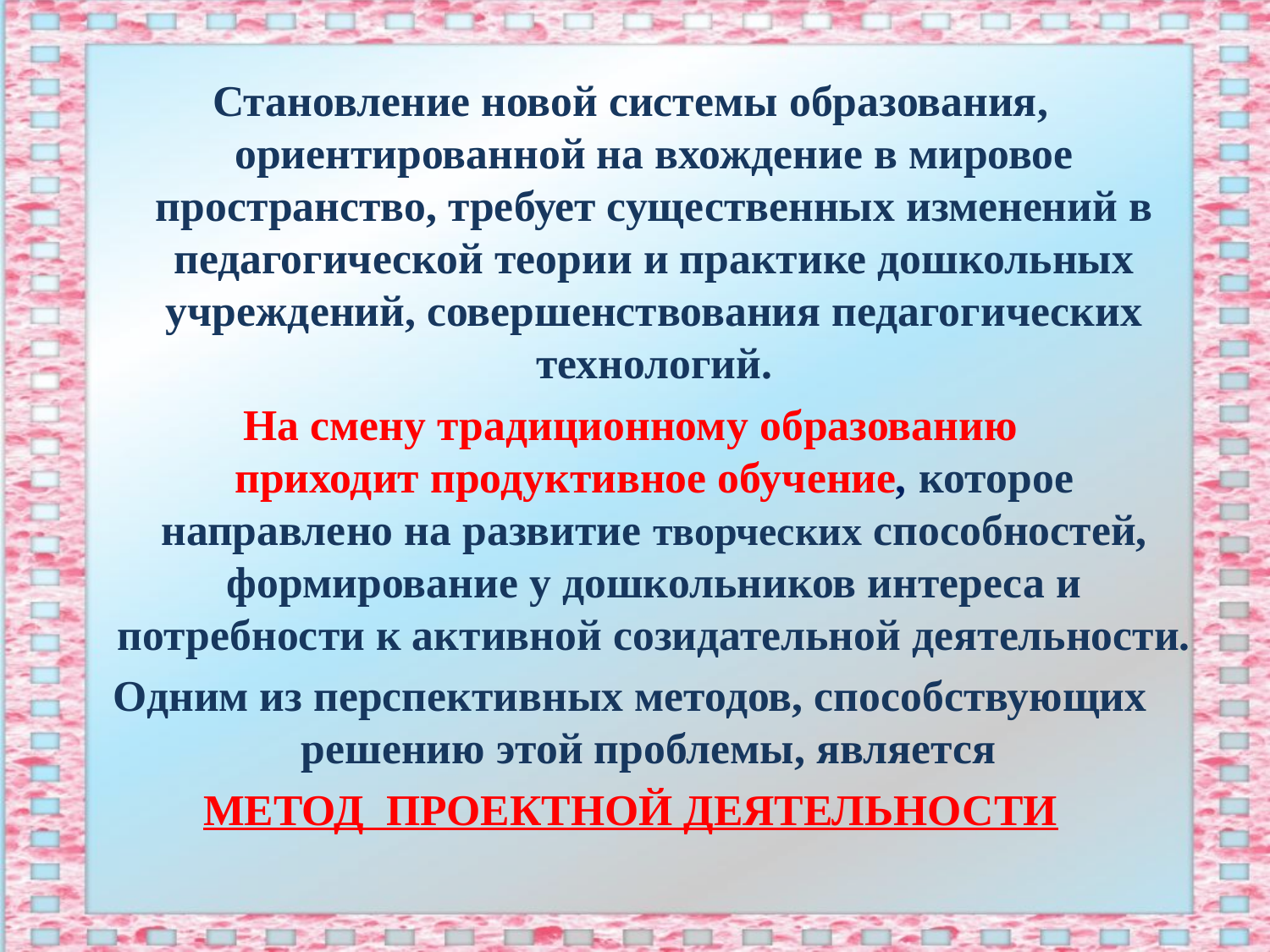

Становление новой системы образования, ориентированной на вхождение в мировое пространство, требует существенных изменений в педагогической теории и практике дошкольных учреждений, совершенствования педагогических технологий.
На смену традиционному образованию приходит продуктивное обучение, которое направлено на развитие творческих способностей, формирование у дошкольников интереса и потребности к активной созидательной деятельности.
Одним из перспективных методов, способствующих решению этой проблемы, является
МЕТОД  ПРОЕКТНОЙ ДЕЯТЕЛЬНОСТИ